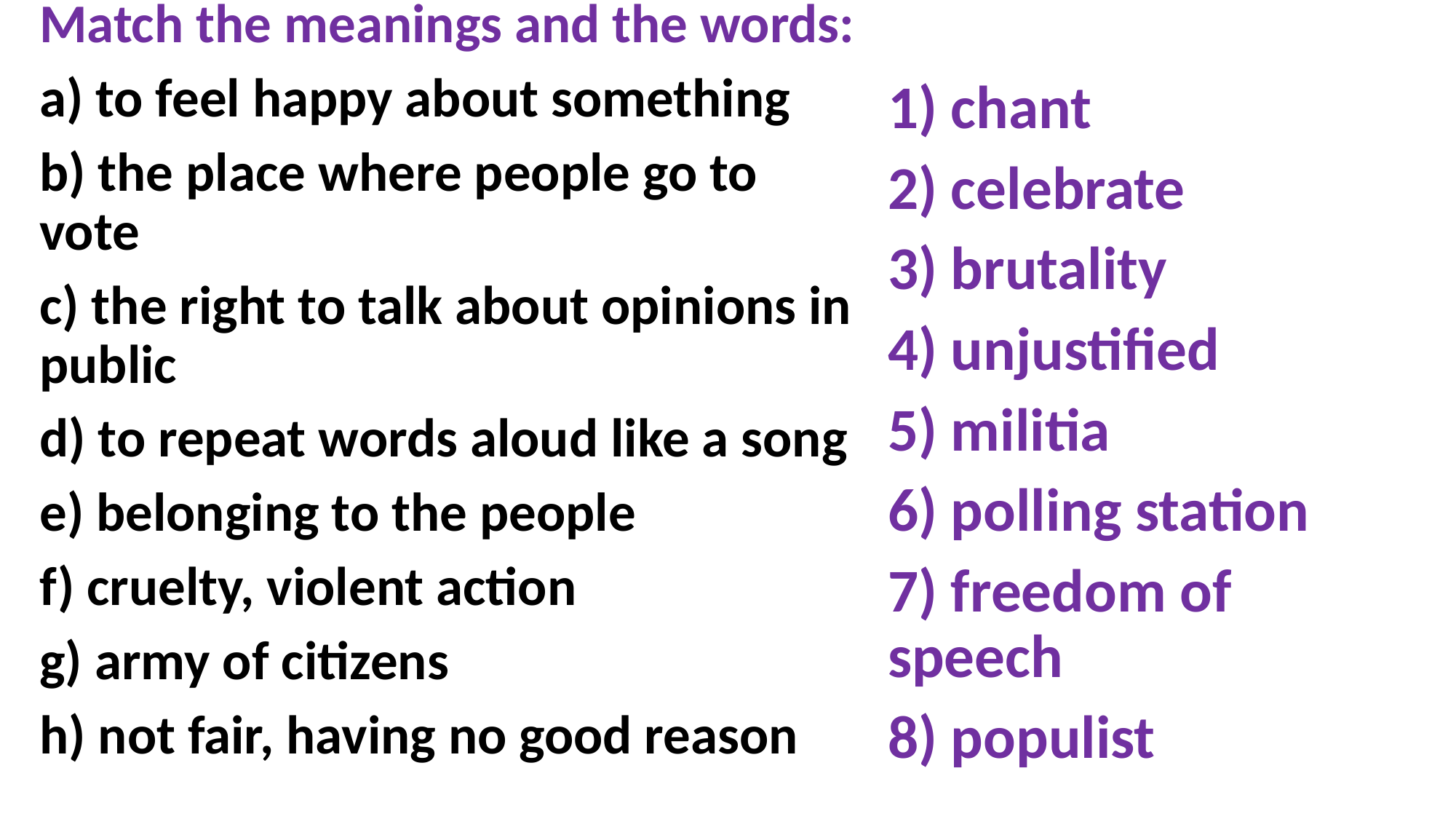

#
Match the meanings and the words:
a) to feel happy about something
b) the place where people go to vote
c) the right to talk about opinions in public
d) to repeat words aloud like a song
e) belonging to the people
f) cruelty, violent action
g) army of citizens
h) not fair, having no good reason

1) chant
2) celebrate
3) brutality
4) unjustified
5) militia
6) polling station
7) freedom of speech
8) populist